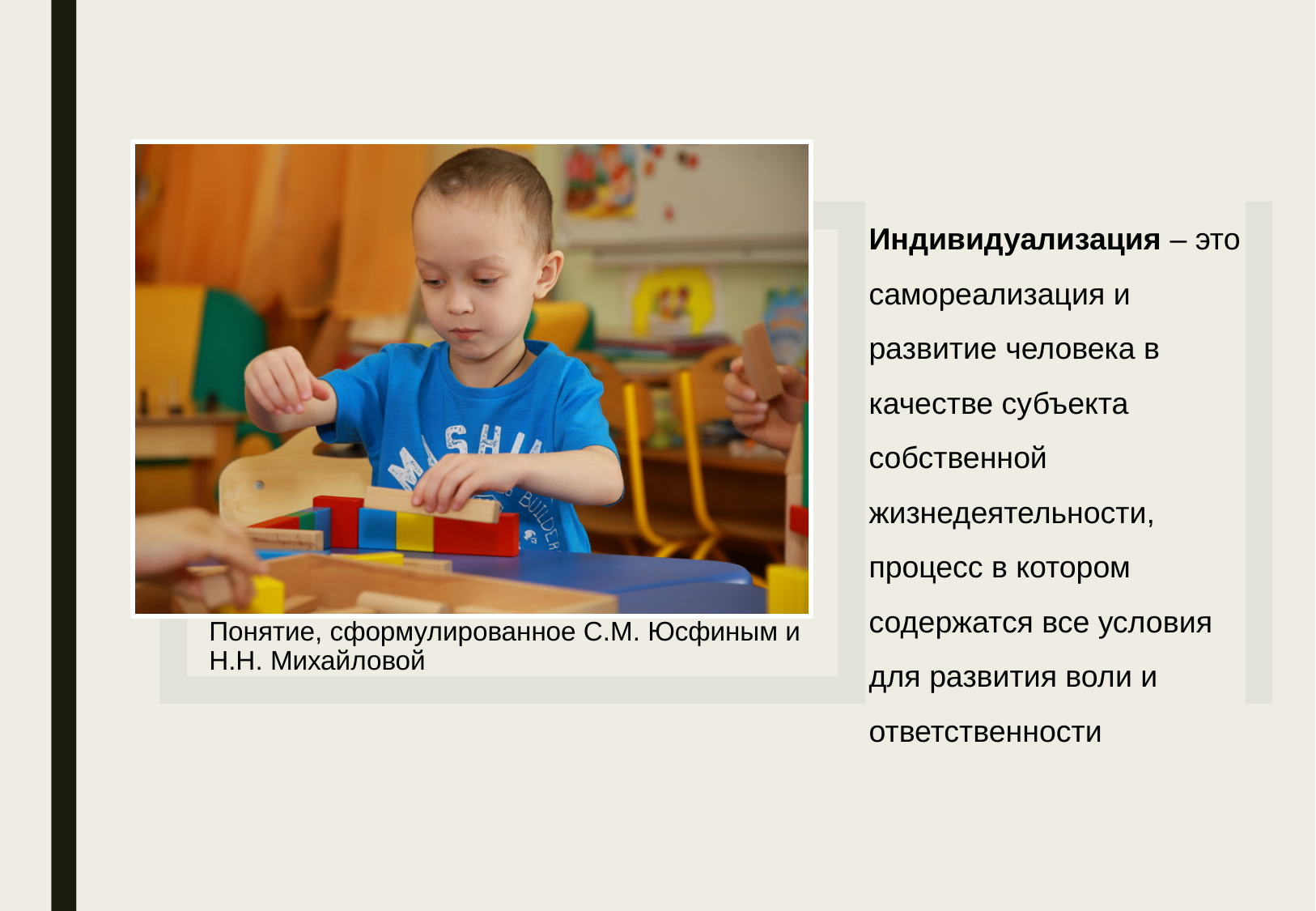

Понятие, сформулированное С.М. Юсфиным и Н.Н. Михайловой
Индивидуализация – это самореализация и развитие человека в качестве субъекта собственной жизнедеятельности, процесс в котором содержатся все условия для развития воли и ответственности